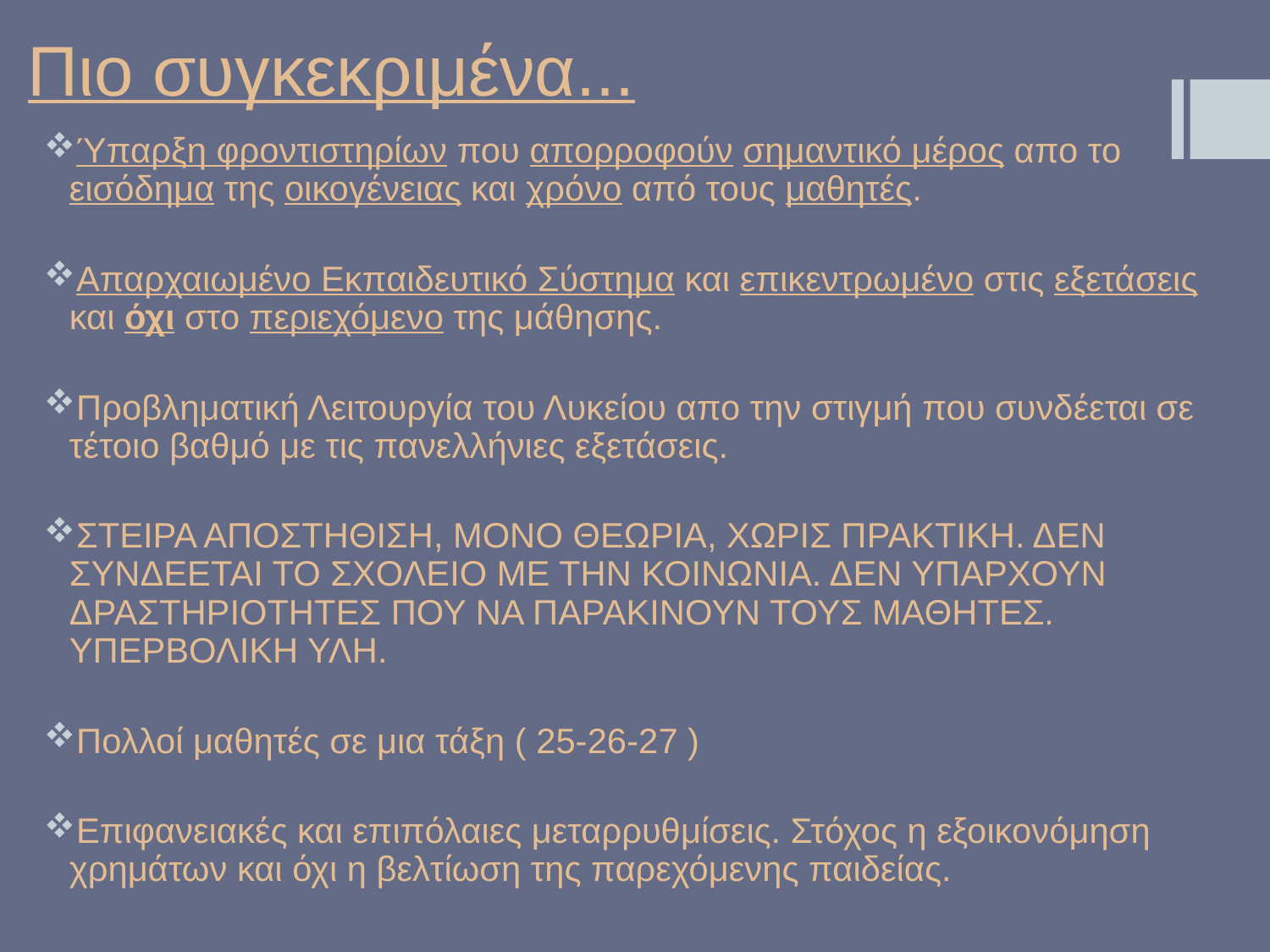

# Πιο συγκεκριμένα...
Ύπαρξη φροντιστηρίων που απορροφούν σημαντικό μέρος απο το εισόδημα της οικογένειας και χρόνο από τους μαθητές.

Απαρχαιωμένο Εκπαιδευτικό Σύστημα και επικεντρωμένο στις εξετάσεις και όχι στο περιεχόμενο της μάθησης.

Προβληματική Λειτουργία του Λυκείου απο την στιγμή που συνδέεται σε τέτοιο βαθμό με τις πανελλήνιες εξετάσεις.

ΣΤΕΙΡΑ ΑΠΟΣΤΗΘΙΣΗ, ΜΟΝΟ ΘΕΩΡΙΑ, ΧΩΡΙΣ ΠΡΑΚΤΙΚΗ. ΔΕΝ ΣΥΝΔΕΕΤΑΙ ΤΟ ΣΧΟΛΕΙΟ ΜΕ ΤΗΝ ΚΟΙΝΩΝΙΑ. ΔΕΝ ΥΠΑΡΧΟΥΝ ΔΡΑΣΤΗΡΙΟΤΗΤΕΣ ΠΟΥ ΝΑ ΠΑΡΑΚΙΝΟΥΝ ΤΟΥΣ ΜΑΘΗΤΕΣ. ΥΠΕΡΒΟΛΙΚΗ ΥΛΗ.

Πολλοί μαθητές σε μια τάξη ( 25-26-27 )

Επιφανειακές και επιπόλαιες μεταρρυθμίσεις. Στόχος η εξοικονόμηση χρημάτων και όχι η βελτίωση της παρεχόμενης παιδείας.